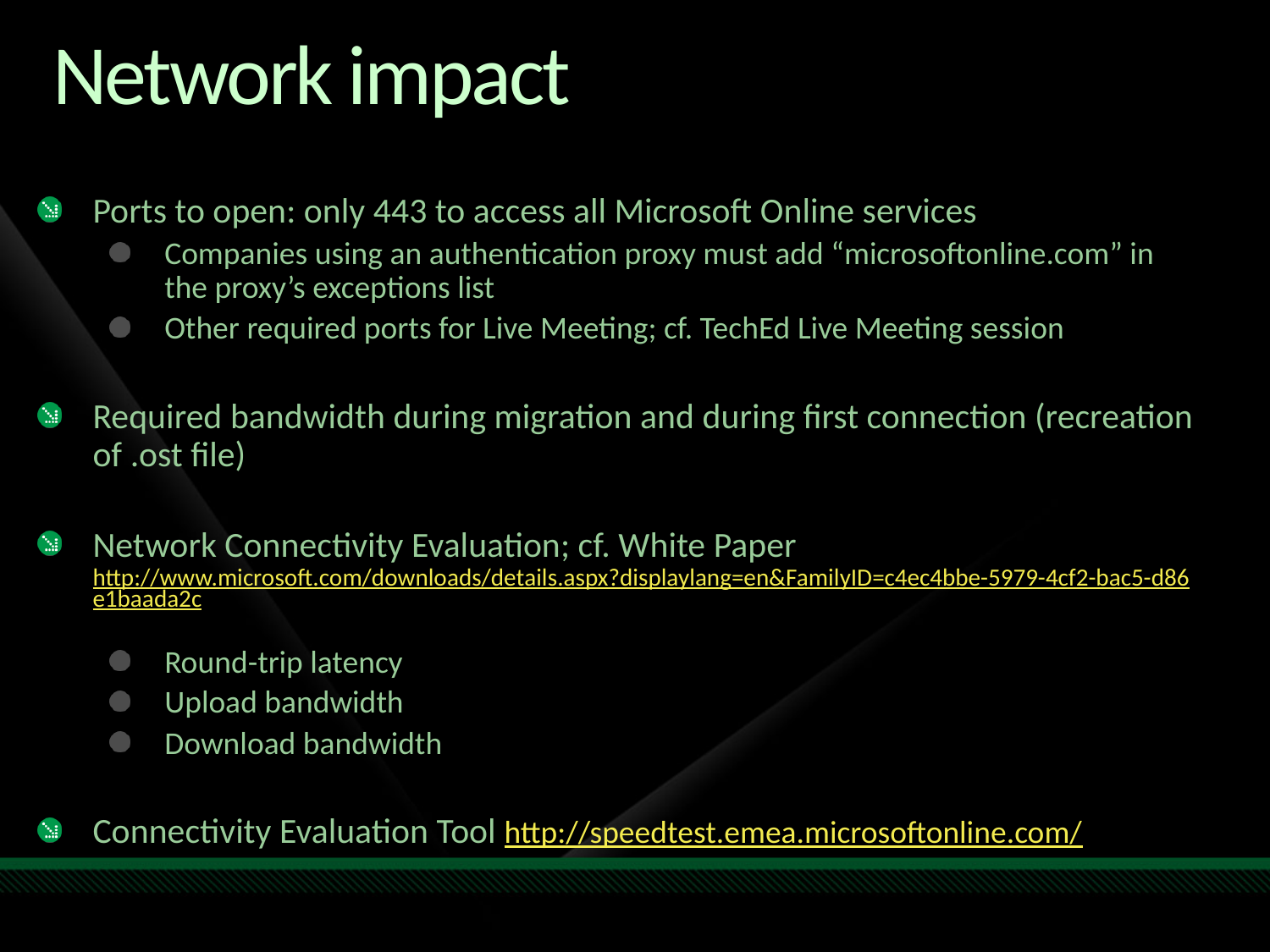

# Network impact
Ports to open: only 443 to access all Microsoft Online services
Companies using an authentication proxy must add “microsoftonline.com” in the proxy’s exceptions list
Other required ports for Live Meeting; cf. TechEd Live Meeting session

Required bandwidth during migration and during first connection (recreation of .ost file)

Network Connectivity Evaluation; cf. White Paper
http://www.microsoft.com/downloads/details.aspx?displaylang=en&FamilyID=c4ec4bbe-5979-4cf2-bac5-d86e1baada2c
Round-trip latency
Upload bandwidth
Download bandwidth

Connectivity Evaluation Tool http://speedtest.emea.microsoftonline.com/